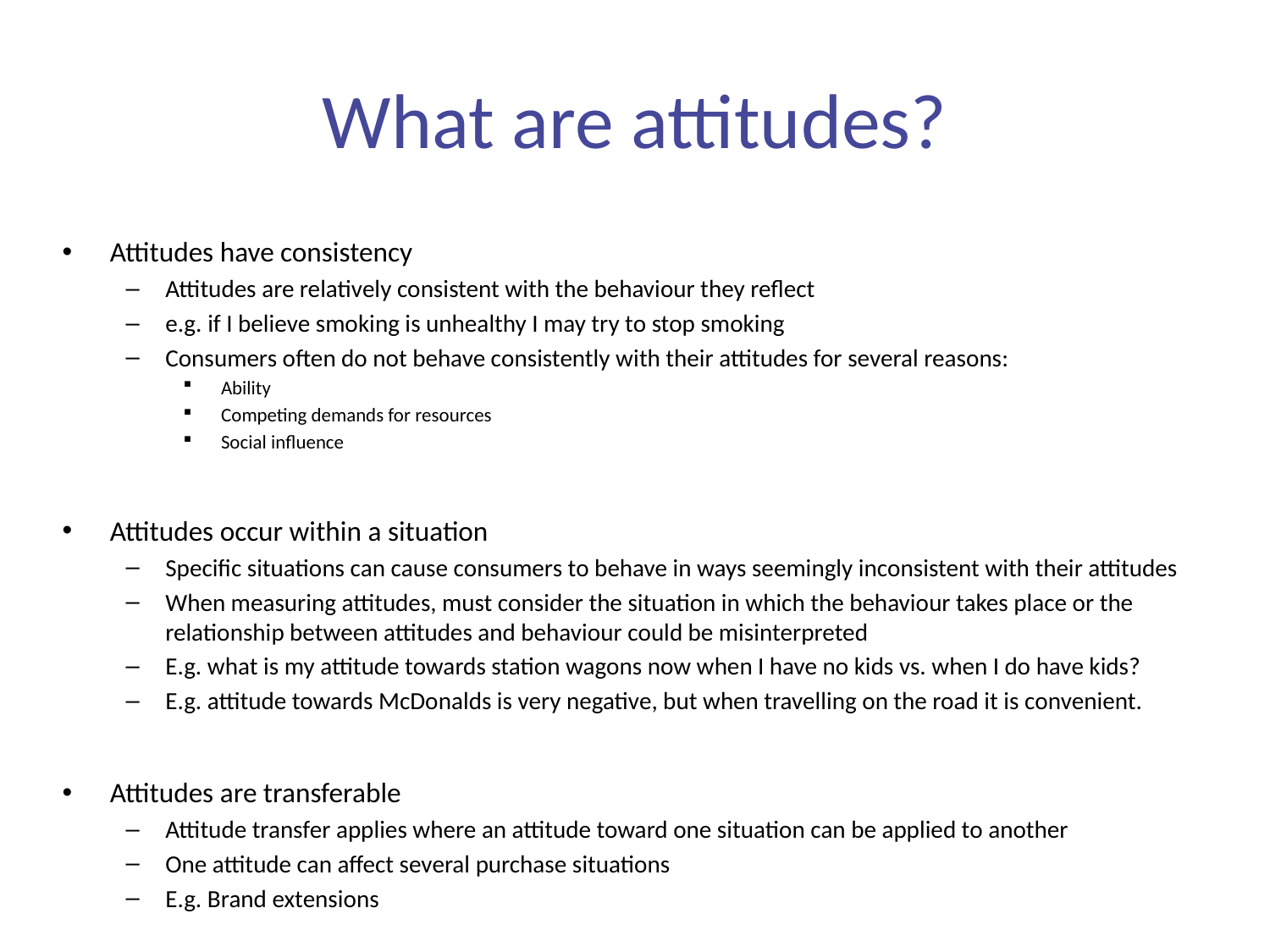

# What are attitudes?

Attitudes have consistency
Attitudes are relatively consistent with the behaviour they reflect
e.g. if I believe smoking is unhealthy I may try to stop smoking
Consumers often do not behave consistently with their attitudes for several reasons:
Ability
Competing demands for resources
Social influence

Attitudes occur within a situation
Specific situations can cause consumers to behave in ways seemingly inconsistent with their attitudes
When measuring attitudes, must consider the situation in which the behaviour takes place or the relationship between attitudes and behaviour could be misinterpreted
E.g. what is my attitude towards station wagons now when I have no kids vs. when I do have kids?
E.g. attitude towards McDonalds is very negative, but when travelling on the road it is convenient.

Attitudes are transferable
Attitude transfer applies where an attitude toward one situation can be applied to another
One attitude can affect several purchase situations
E.g. Brand extensions